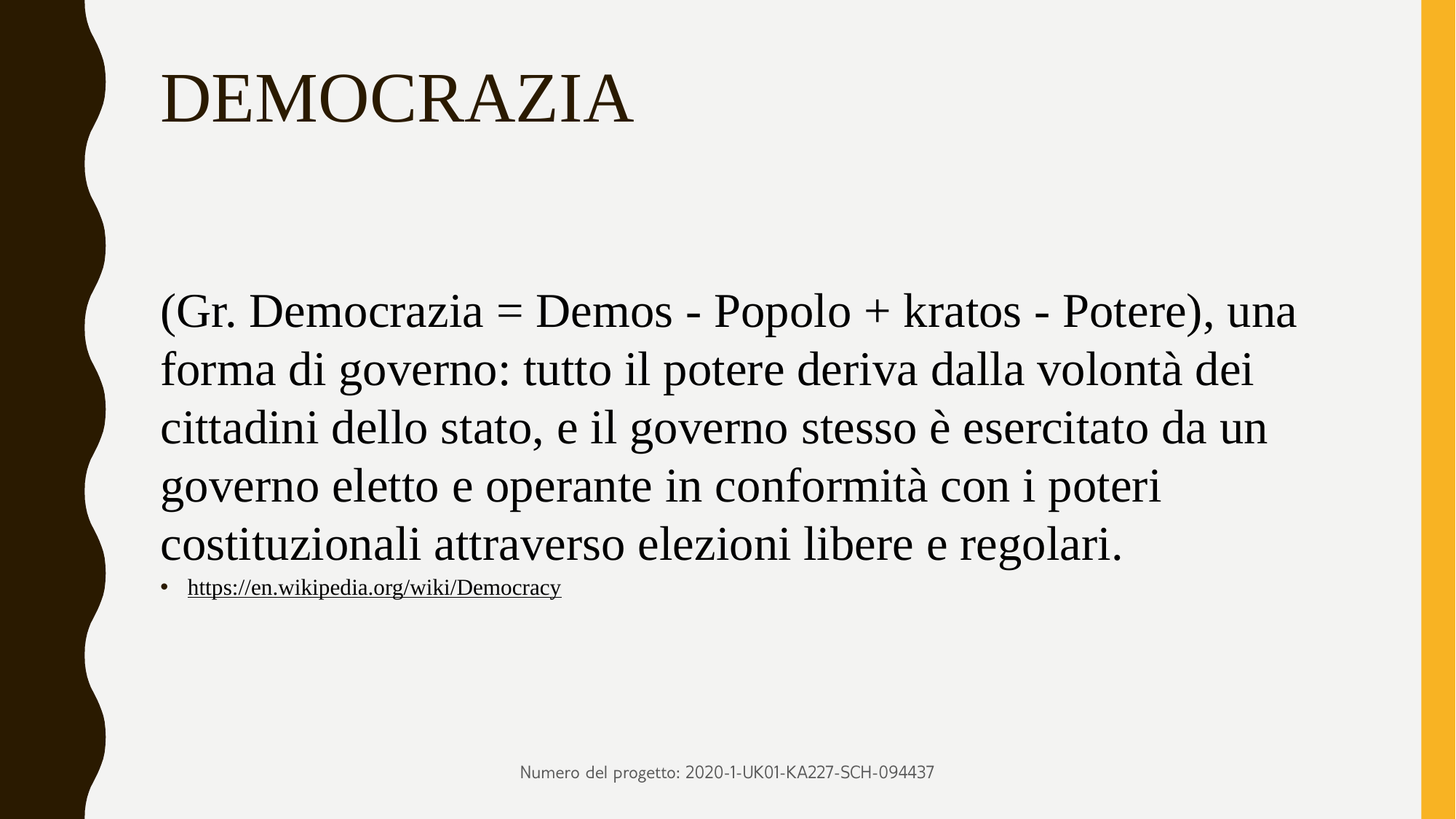

# DEMOCRAZIA

(Gr. Democrazia = Demos - Popolo + kratos - Potere), una forma di governo: tutto il potere deriva dalla volontà dei cittadini dello stato, e il governo stesso è esercitato da un governo eletto e operante in conformità con i poteri costituzionali attraverso elezioni libere e regolari.
https://en.wikipedia.org/wiki/Democracy

Numero del progetto: 2020-1-UK01-KA227-SCH-094437